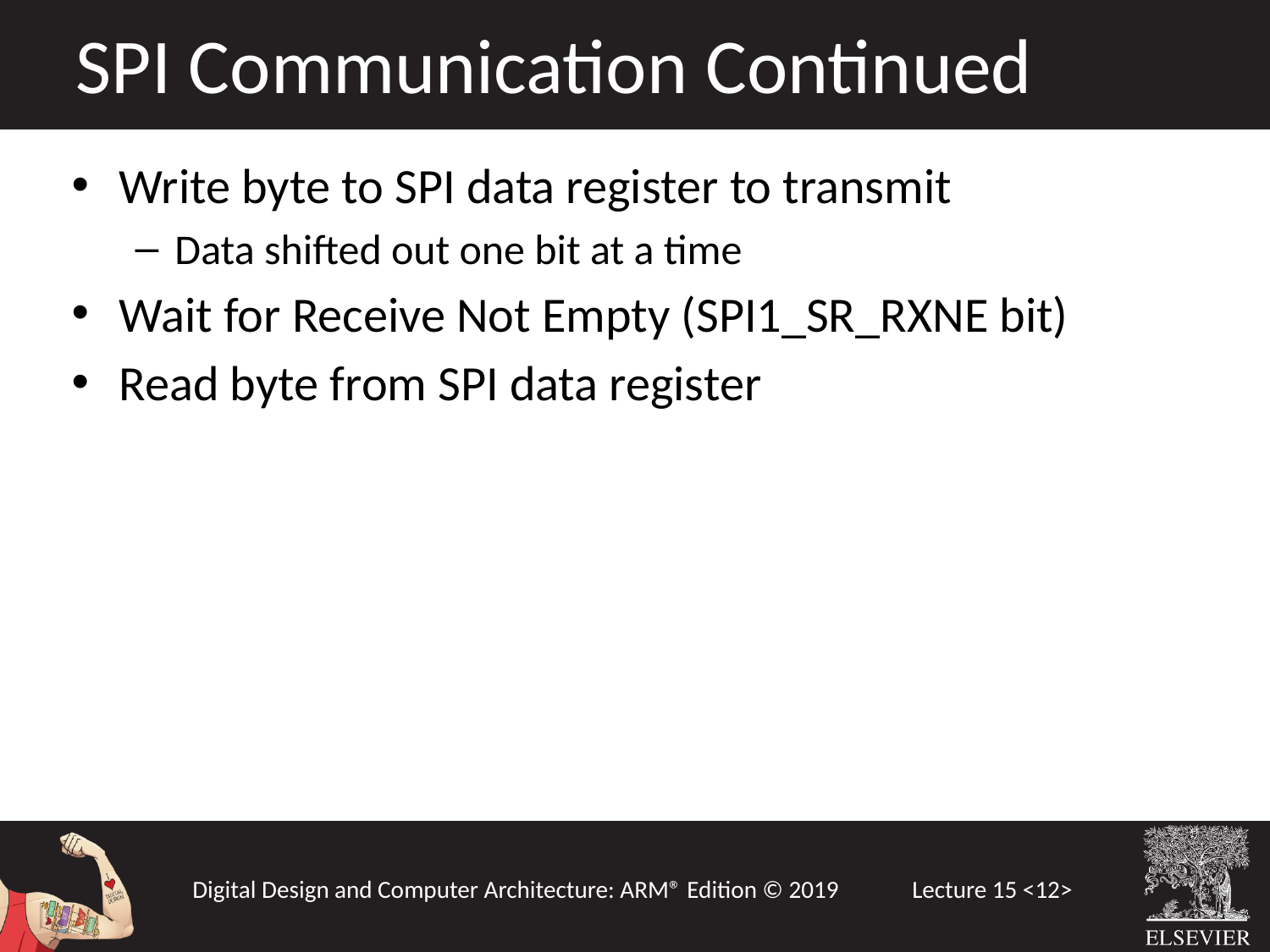

SPI Communication Continued
Write byte to SPI data register to transmit
Data shifted out one bit at a time
Wait for Receive Not Empty (SPI1_SR_RXNE bit)
Read byte from SPI data register